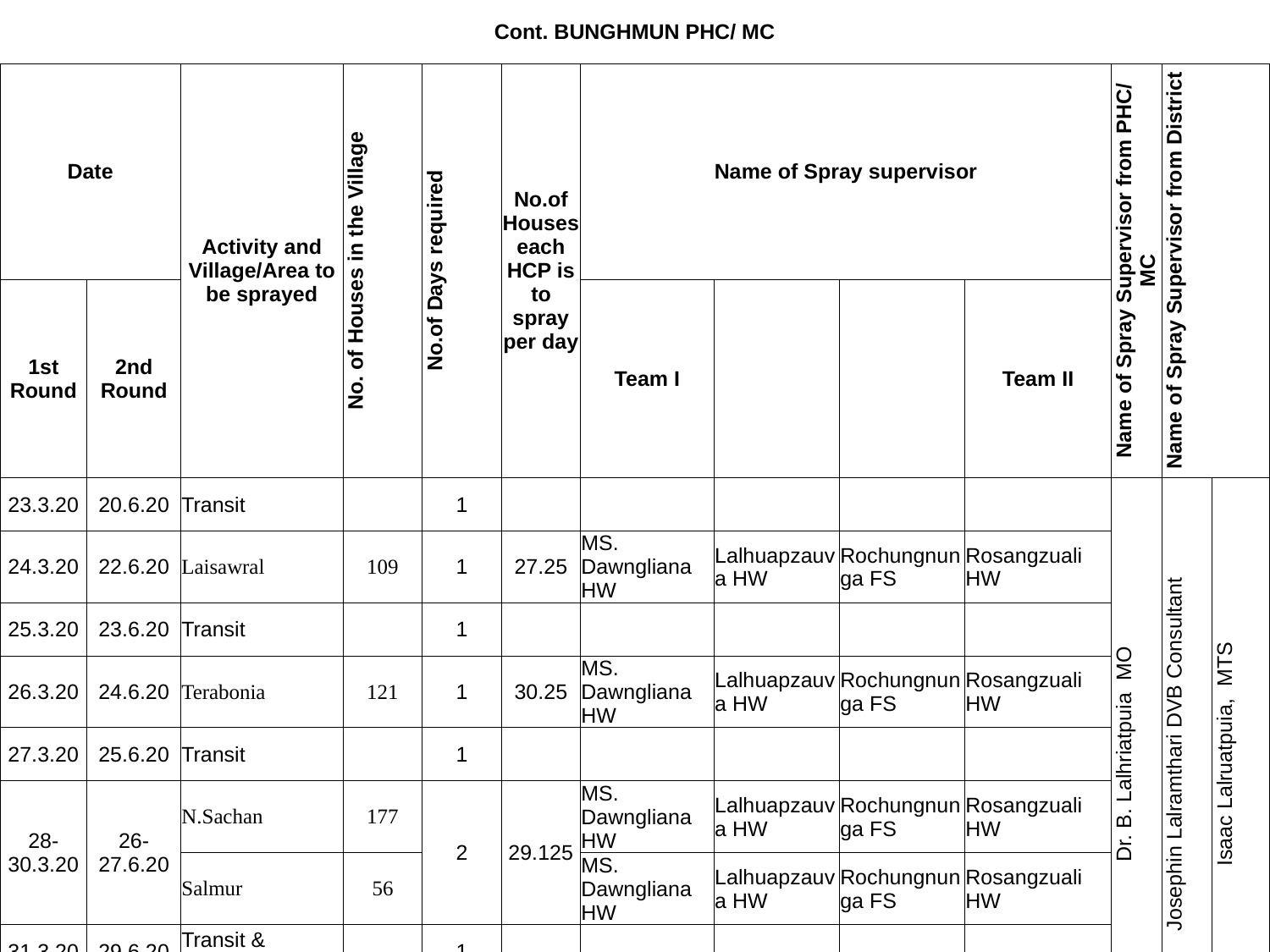

| Cont. BUNGHMUN PHC/ MC |  |  |  |  |  |  |  |  |  |  |  |  |
| --- | --- | --- | --- | --- | --- | --- | --- | --- | --- | --- | --- | --- |
| Date |  | Activity and Village/Area to be sprayed | No. of Houses in the Village | No.of Days required | No.of Houses each HCP is to spray per day | Name of Spray supervisor |  |  |  | Name of Spray Supervisor from PHC/ MC | Name of Spray Supervisor from District |  |
| 1st Round | 2nd Round |  |  |  |  | Team I |  |  | Team II |  |  |  |
| 23.3.20 | 20.6.20 | Transit |  | 1 |  |  |  |  |  | Dr. B. Lalhriatpuia MO | Josephin Lalramthari DVB Consultant | Isaac Lalruatpuia, MTS |
| 24.3.20 | 22.6.20 | Laisawral | 109 | 1 | 27.25 | MS. Dawngliana HW | Lalhuapzauva HW | Rochungnunga FS | Rosangzuali HW |  |  |  |
| 25.3.20 | 23.6.20 | Transit |  | 1 |  |  |  |  |  |  |  |  |
| 26.3.20 | 24.6.20 | Terabonia | 121 | 1 | 30.25 | MS. Dawngliana HW | Lalhuapzauva HW | Rochungnunga FS | Rosangzuali HW |  |  |  |
| 27.3.20 | 25.6.20 | Transit |  | 1 |  |  |  |  |  |  |  |  |
| 28-30.3.20 | 26-27.6.20 | N.Sachan | 177 | 2 | 29.125 | MS. Dawngliana HW | Lalhuapzauva HW | Rochungnunga FS | Rosangzuali HW |  |  |  |
|  |  | Salmur | 56 |  |  | MS. Dawngliana HW | Lalhuapzauva HW | Rochungnunga FS | Rosangzuali HW |  |  |  |
| 31.3.20 | 29.6.20 | Transit & Cleaning |  | 1 |  |  |  |  |  |  |  |  |
|  |  |  |  |  | - |  |  |  |  |  |  |  |